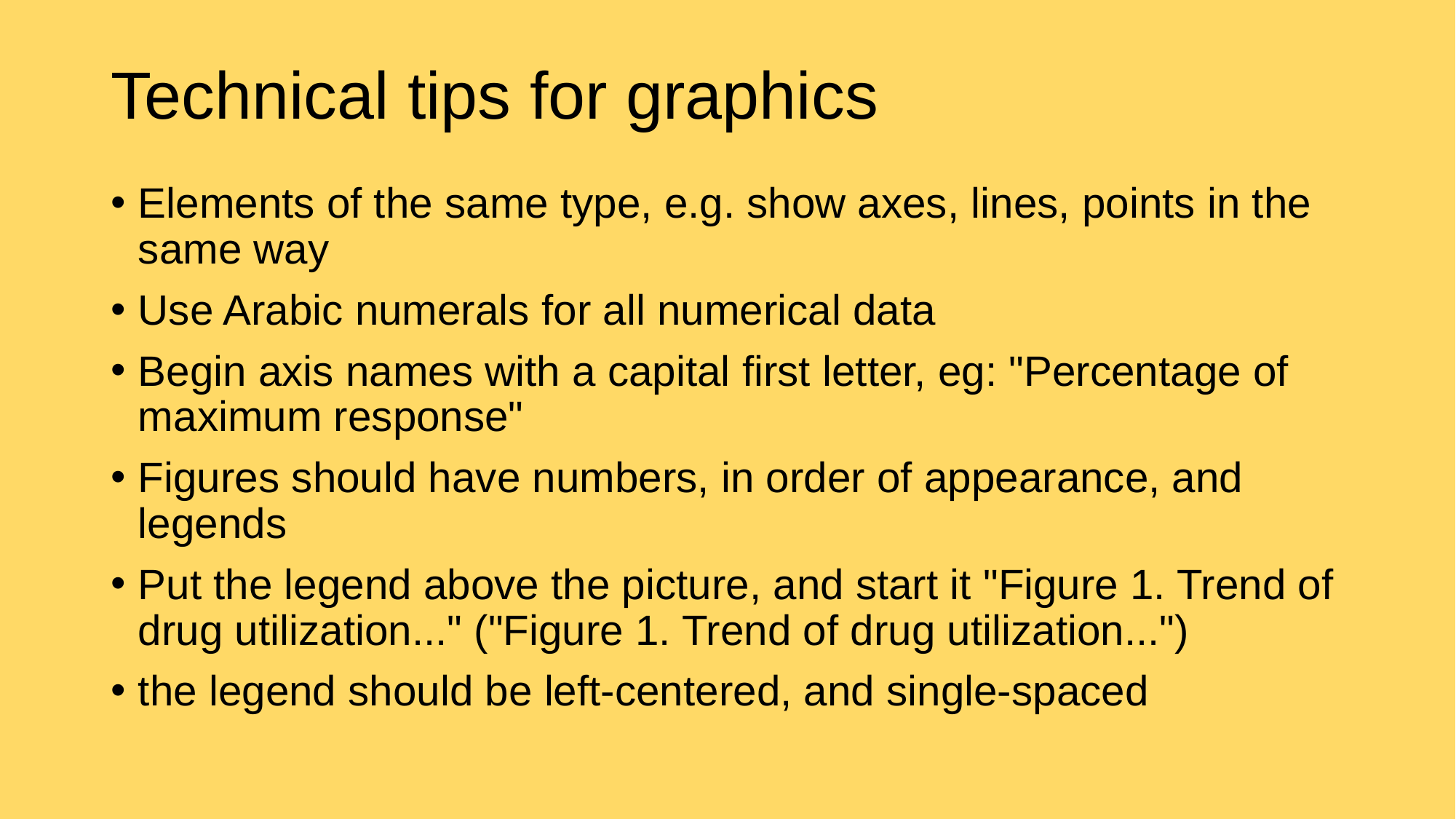

# Technical tips for graphics
Elements of the same type, e.g. show axes, lines, points in the same way
Use Arabic numerals for all numerical data
Begin axis names with a capital first letter, eg: "Percentage of maximum response"
Figures should have numbers, in order of appearance, and legends
Put the legend above the picture, and start it "Figure 1. Trend of drug utilization..." ("Figure 1. Trend of drug utilization...")
the legend should be left-centered, and single-spaced